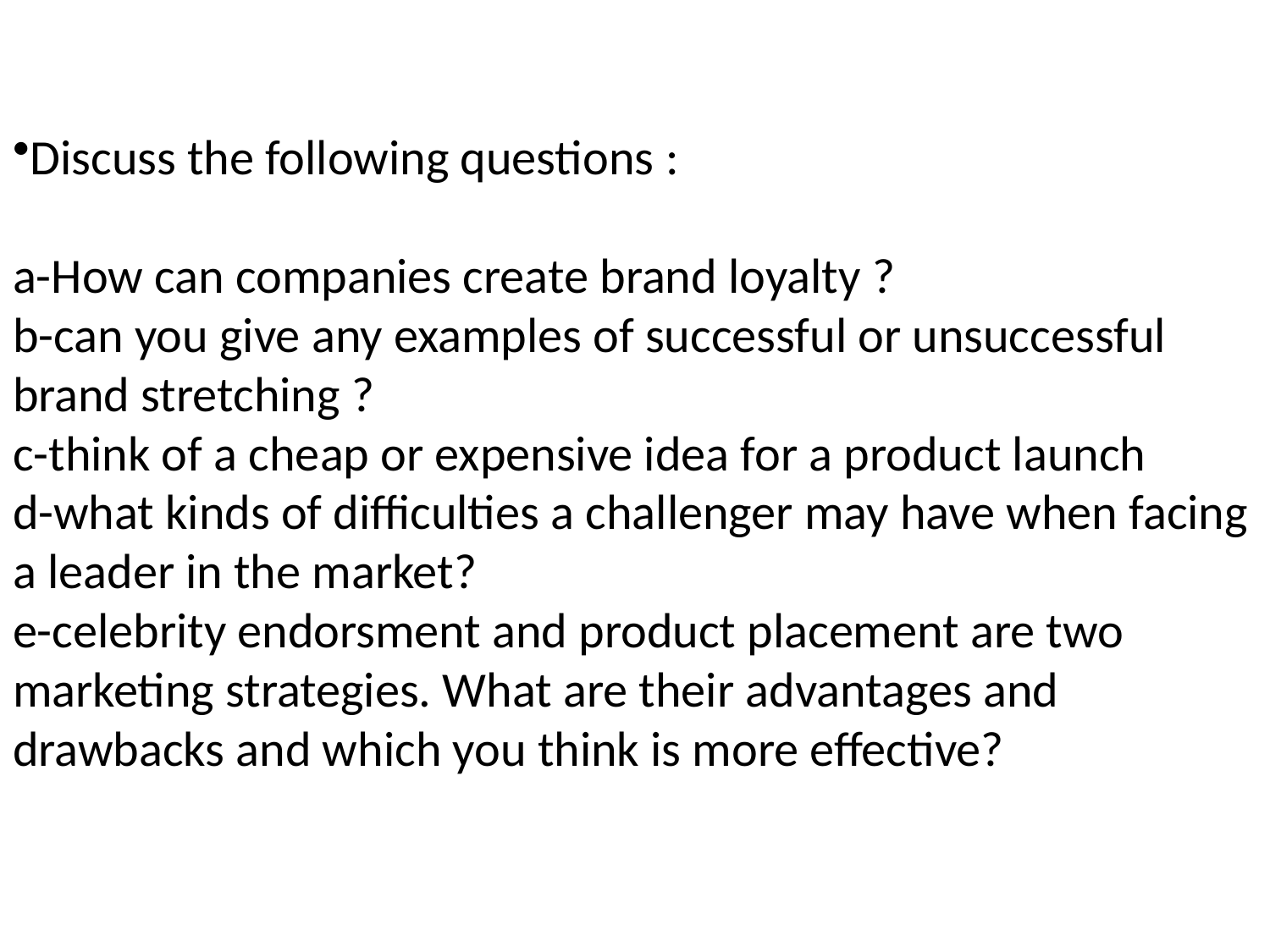

Discuss the following questions :

a-How can companies create brand loyalty ?
b-can you give any examples of successful or unsuccessful brand stretching ?
c-think of a cheap or expensive idea for a product launch
d-what kinds of difficulties a challenger may have when facing a leader in the market?
e-celebrity endorsment and product placement are two marketing strategies. What are their advantages and drawbacks and which you think is more effective?